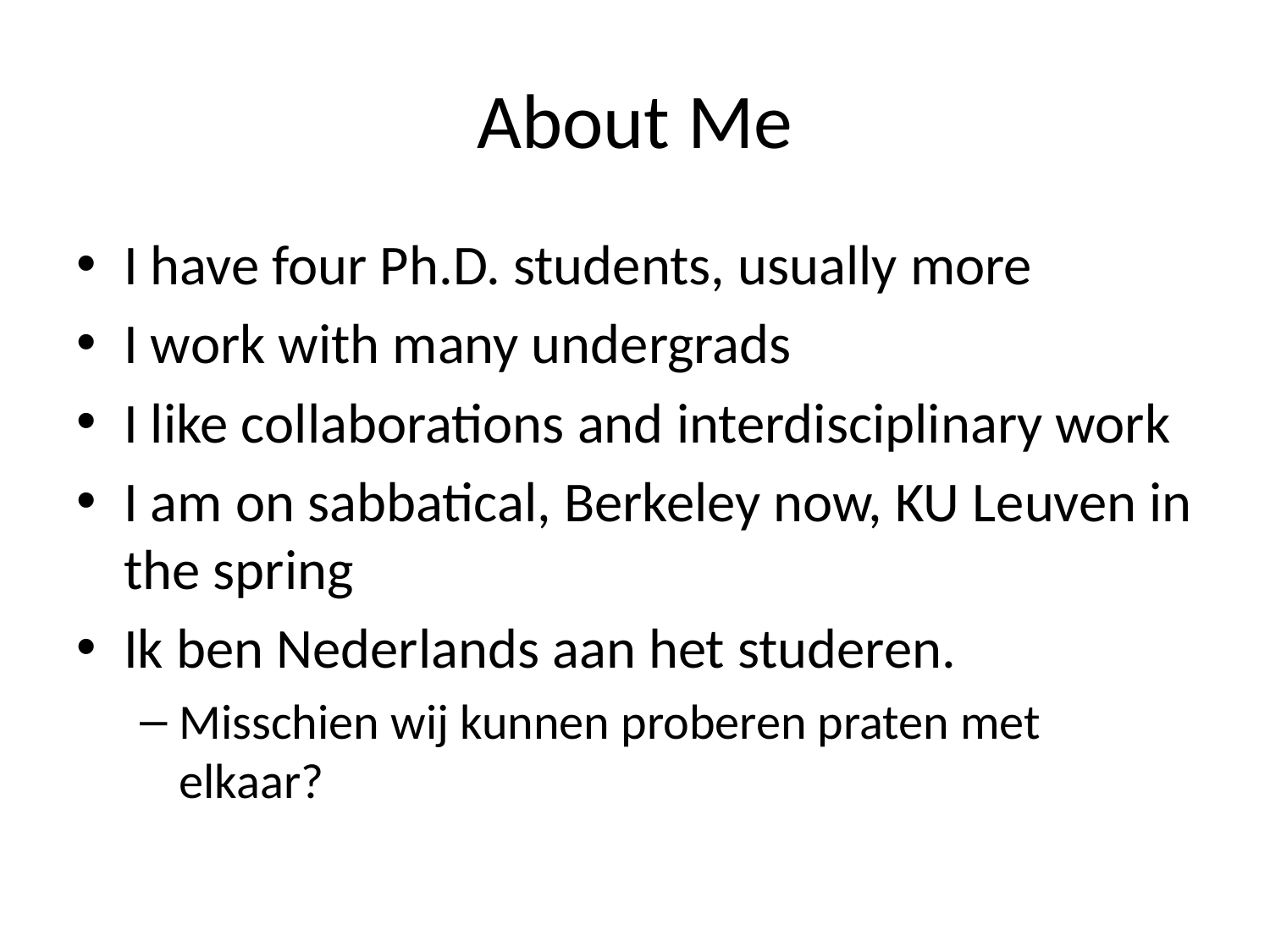

# About Me
I have four Ph.D. students, usually more
I work with many undergrads
I like collaborations and interdisciplinary work
I am on sabbatical, Berkeley now, KU Leuven in the spring
Ik ben Nederlands aan het studeren.
Misschien wij kunnen proberen praten met elkaar?